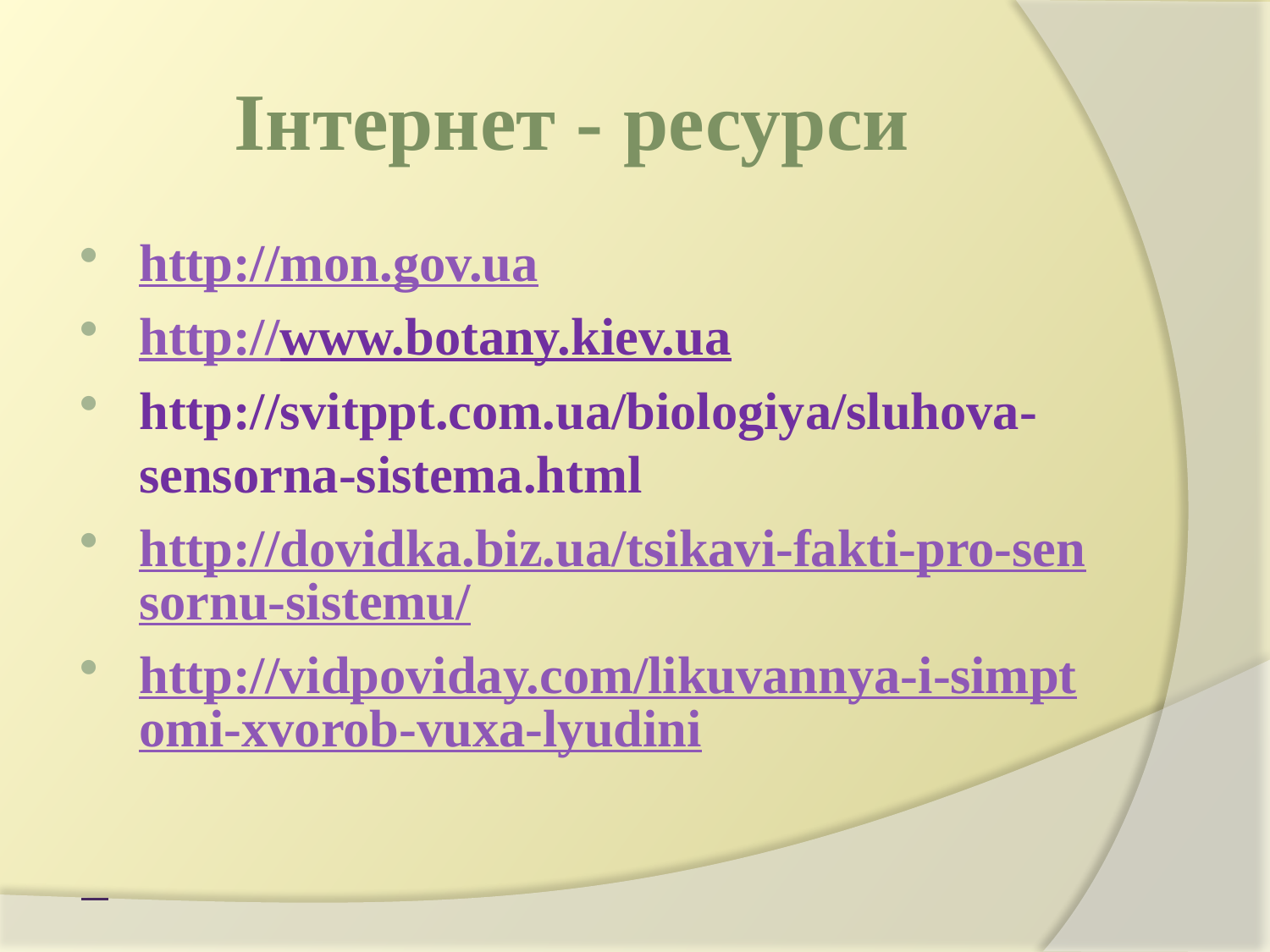

# Інтернет - ресурси
http://mon.gov.ua
http://www.botany.kiev.ua
http://svitppt.com.ua/biologiya/sluhova-sensorna-sistema.html
http://dovidka.biz.ua/tsikavi-fakti-pro-sensornu-sistemu/
http://vidpoviday.com/likuvannya-i-simptomi-xvorob-vuxa-lyudini